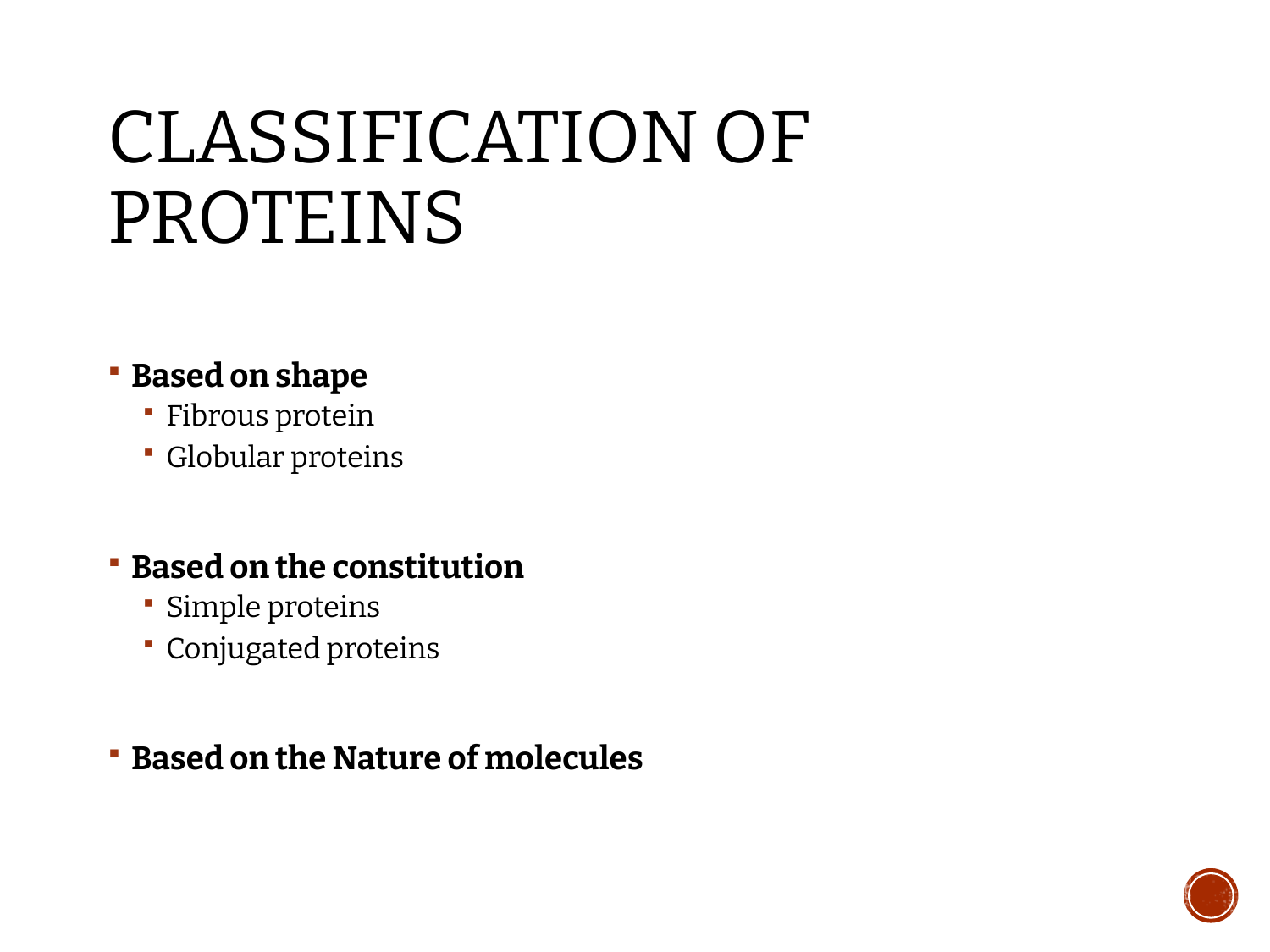

# classification of proteins

Based on shape
Fibrous protein
Globular proteins

Based on the constitution
Simple proteins
Conjugated proteins

Based on the Nature of molecules